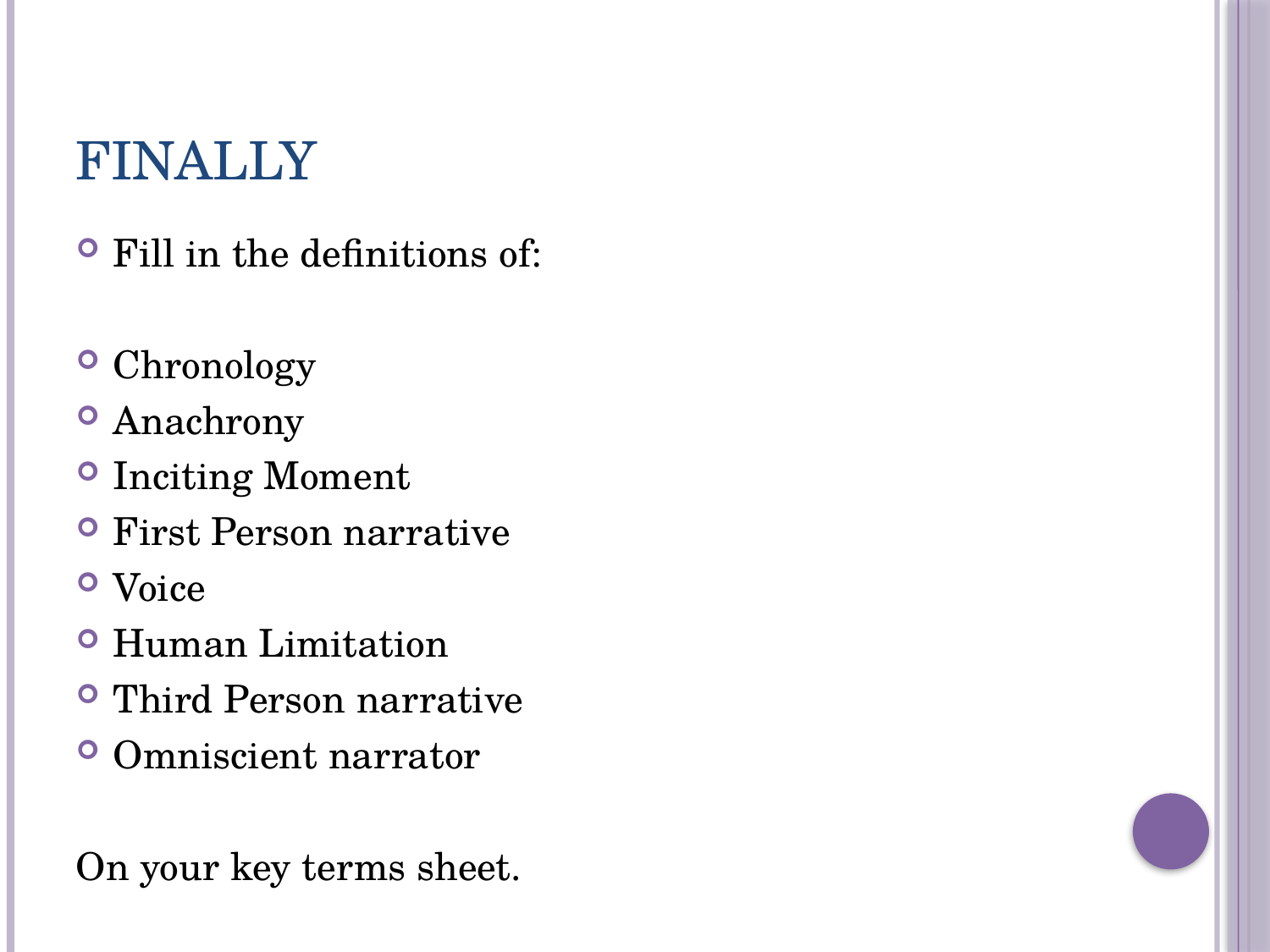

# Finally
Fill in the definitions of:

Chronology
Anachrony
Inciting Moment
First Person narrative
Voice
Human Limitation
Third Person narrative
Omniscient narrator

On your key terms sheet.